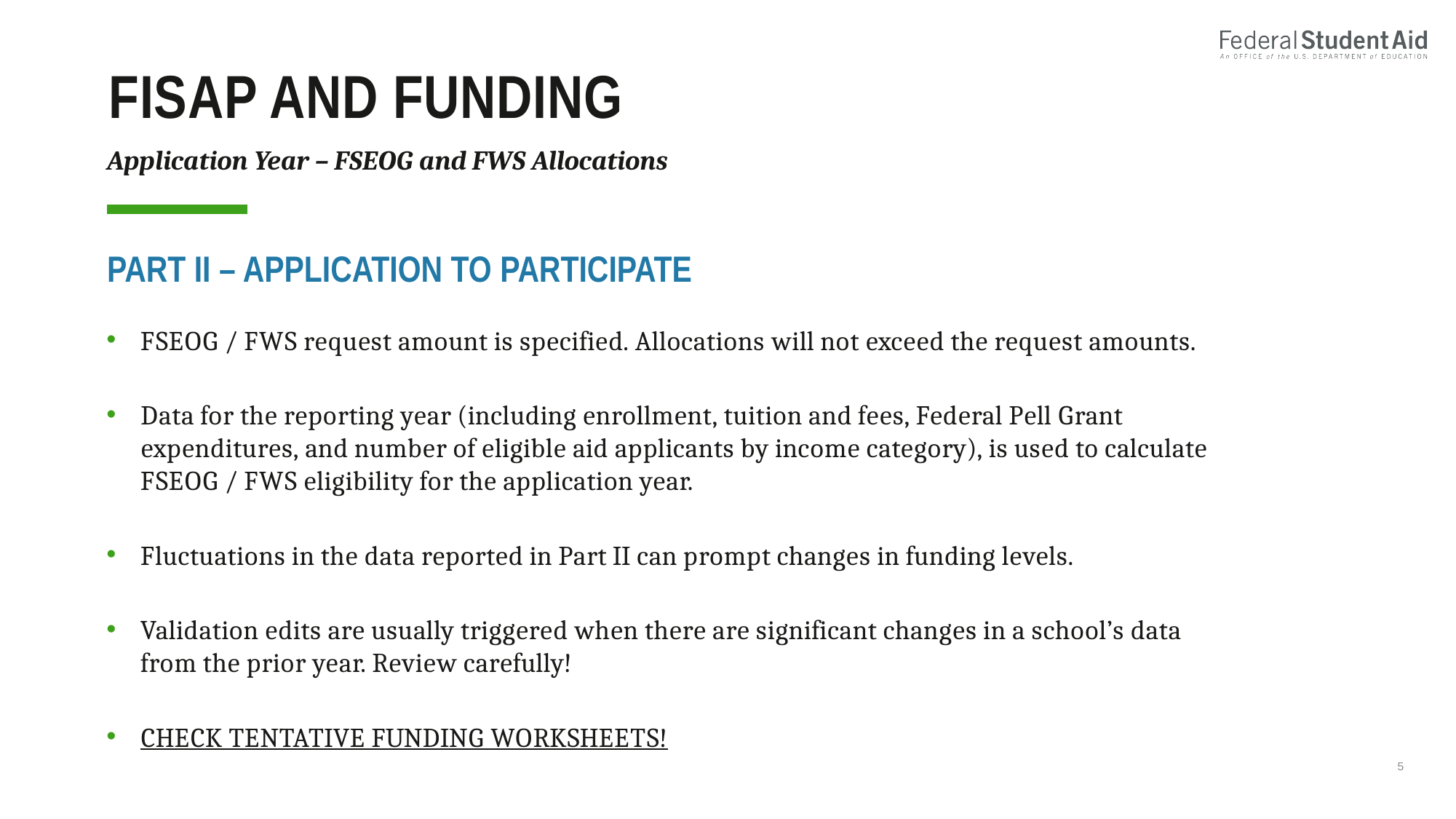

# Fisap and funding
Application Year – FSEOG and FWS Allocations
Part II – Application to participate
FSEOG / FWS request amount is specified. Allocations will not exceed the request amounts.
Data for the reporting year (including enrollment, tuition and fees, Federal Pell Grant expenditures, and number of eligible aid applicants by income category), is used to calculate FSEOG / FWS eligibility for the application year.
Fluctuations in the data reported in Part II can prompt changes in funding levels.
Validation edits are usually triggered when there are significant changes in a school’s data from the prior year. Review carefully!
CHECK TENTATIVE FUNDING WORKSHEETS!

5